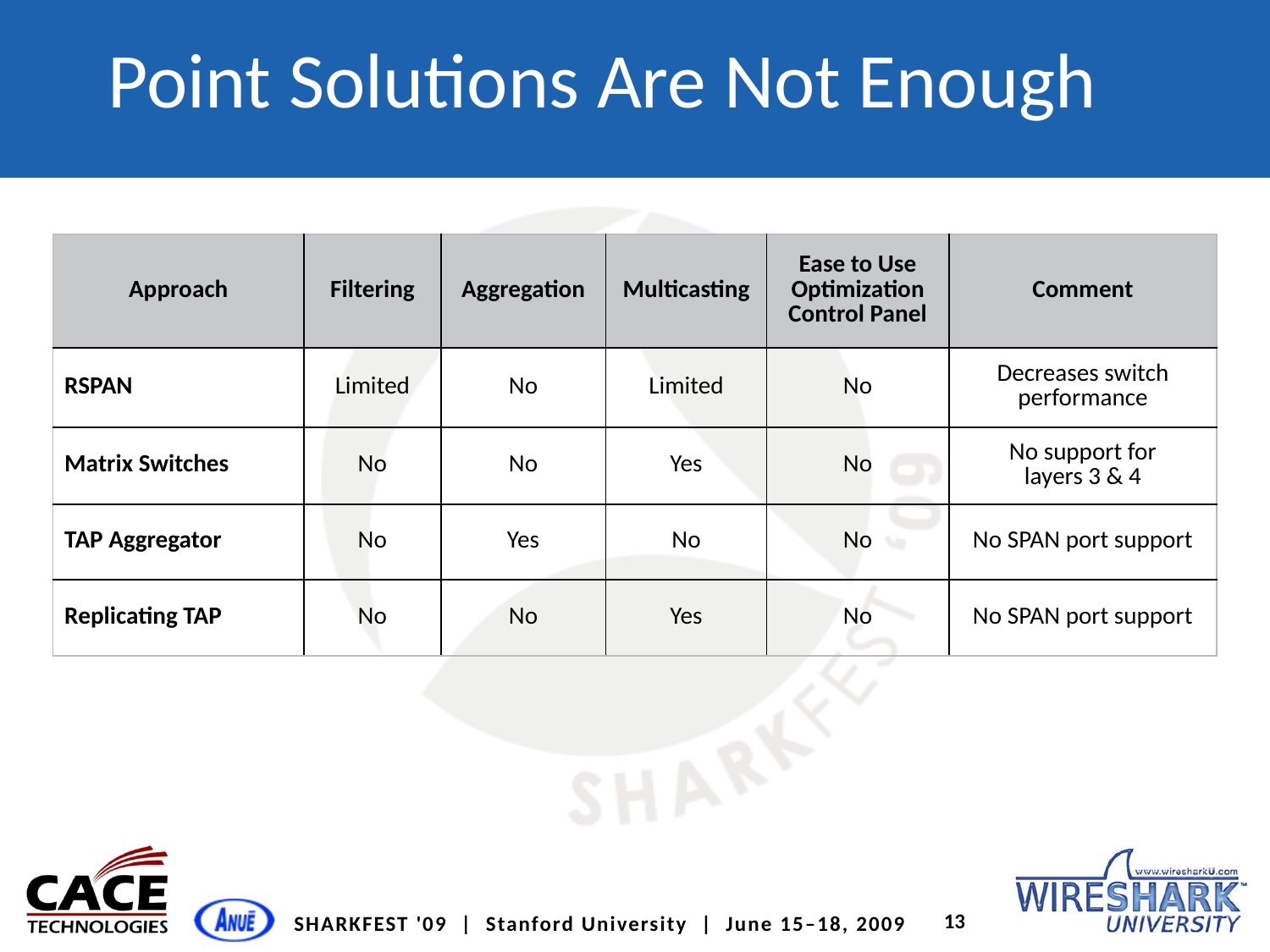

Point Solutions Are Not Enough
| Approach | Filtering | Aggregation | Multicasting | Ease to Use Optimization Control Panel | Comment |
| --- | --- | --- | --- | --- | --- |
| RSPAN | Limited | No | Limited | No | Decreases switch performance |
| Matrix Switches | No | No | Yes | No | No support for layers 3 & 4 |
| TAP Aggregator | No | Yes | No | No | No SPAN port support |
| Replicating TAP | No | No | Yes | No | No SPAN port support |